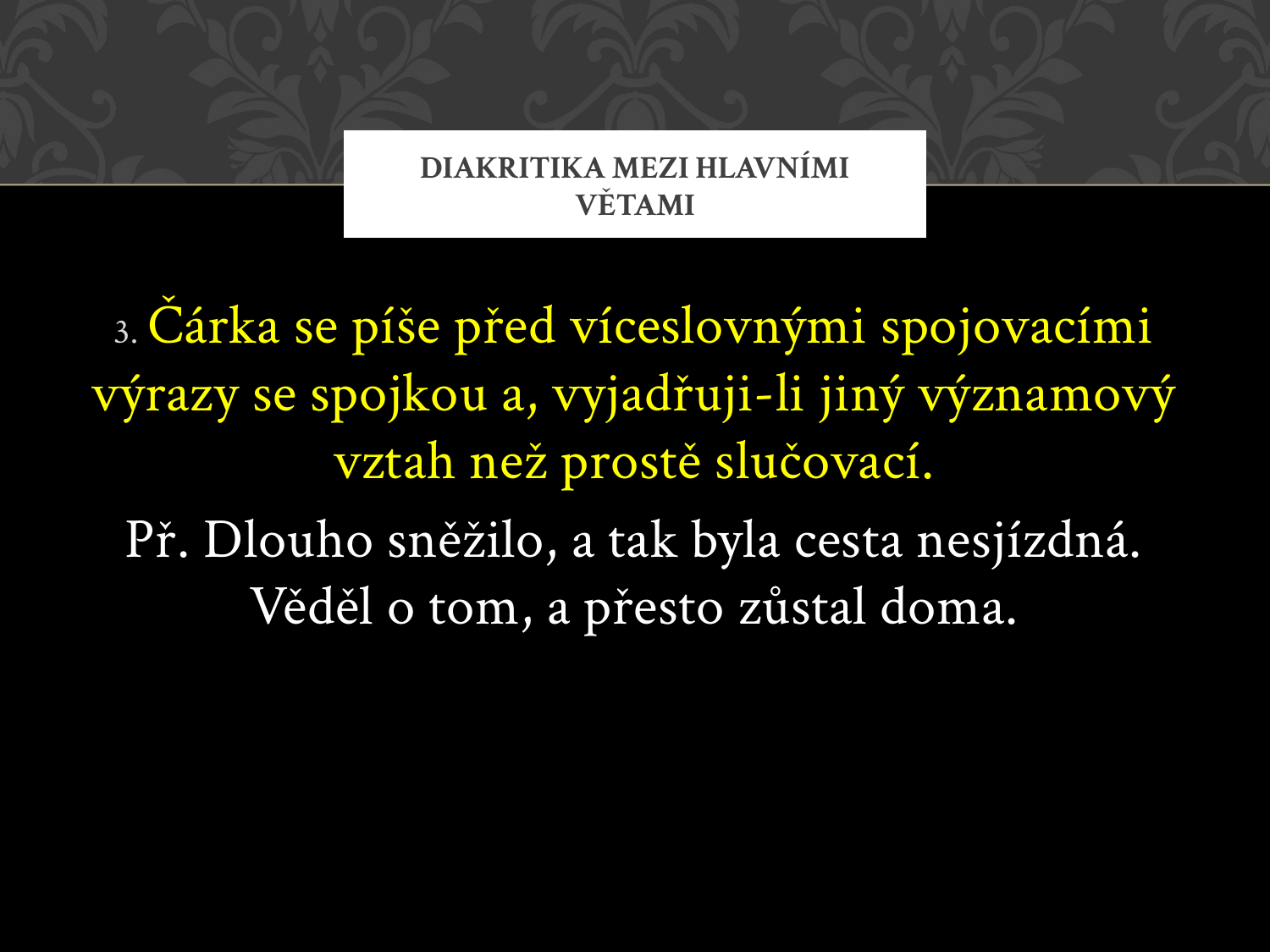

# Diakritika mezi hlavními větami
3. Čárka se píše před víceslovnými spojovacími výrazy se spojkou a, vyjadřuji-li jiný významový vztah než prostě slučovací.
Př. Dlouho sněžilo, a tak byla cesta nesjízdná. Věděl o tom, a přesto zůstal doma.